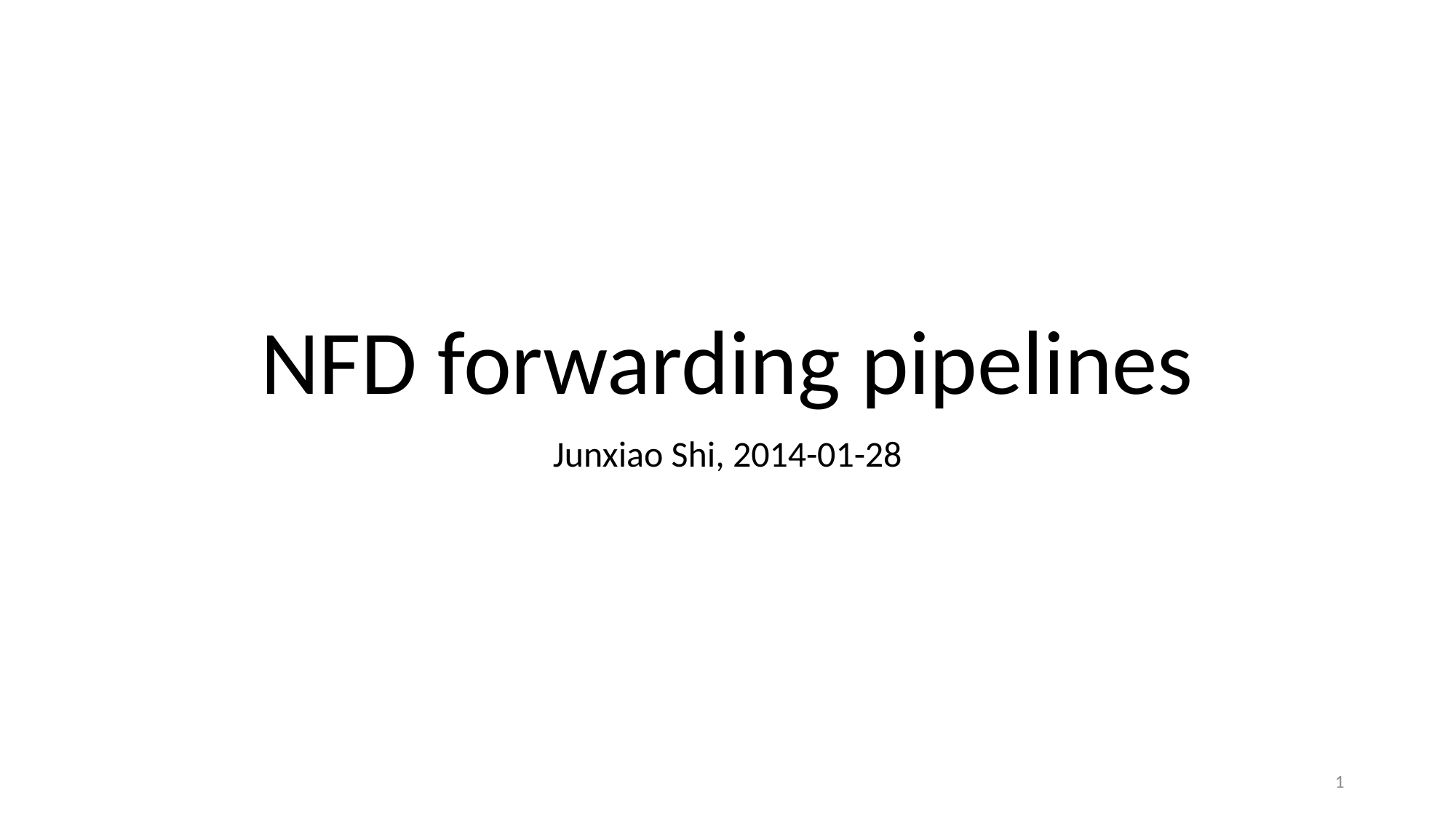

# NFD forwarding pipelines
Junxiao Shi, 2014-01-28
1